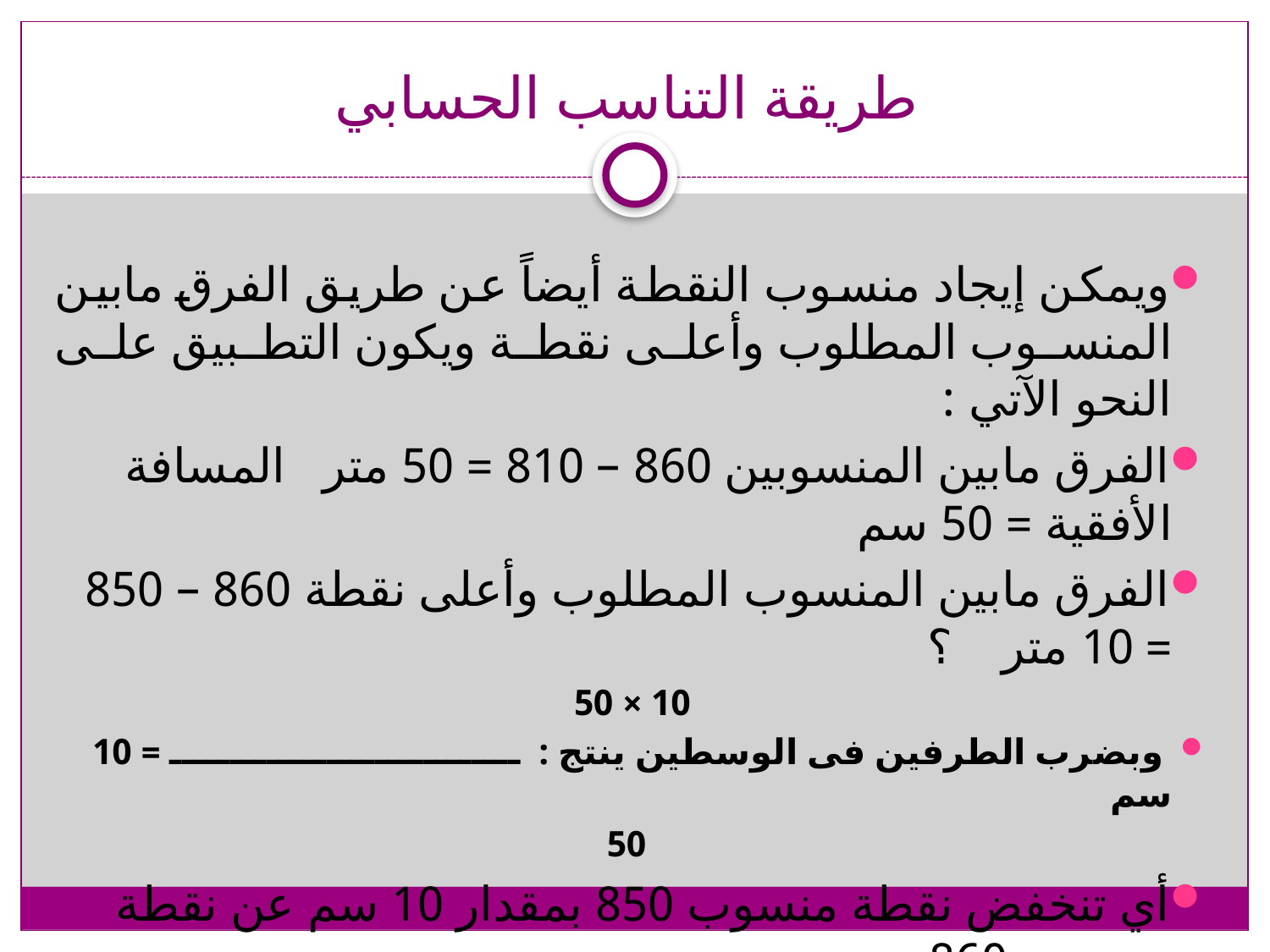

# طريقة التناسب الحسابي
ويمكن إيجاد منسوب النقطة أيضاً عن طريق الفرق مابين المنسوب المطلوب وأعلى نقطة ويكون التطبيق على النحو الآتي :
الفرق مابين المنسوبين 860 – 810 = 50 متر   المسافة الأفقية = 50 سم
الفرق مابين المنسوب المطلوب وأعلى نقطة 860 – 850 = 10 متر    ؟
10 × 50
 وبضرب الطرفين فى الوسطين ينتج :  ـــــــــــــــــــــــــــــ = 10 سم
                                                              50
أي تنخفض نقطة منسوب 850 بمقدار 10 سم عن نقطة منسوب 860